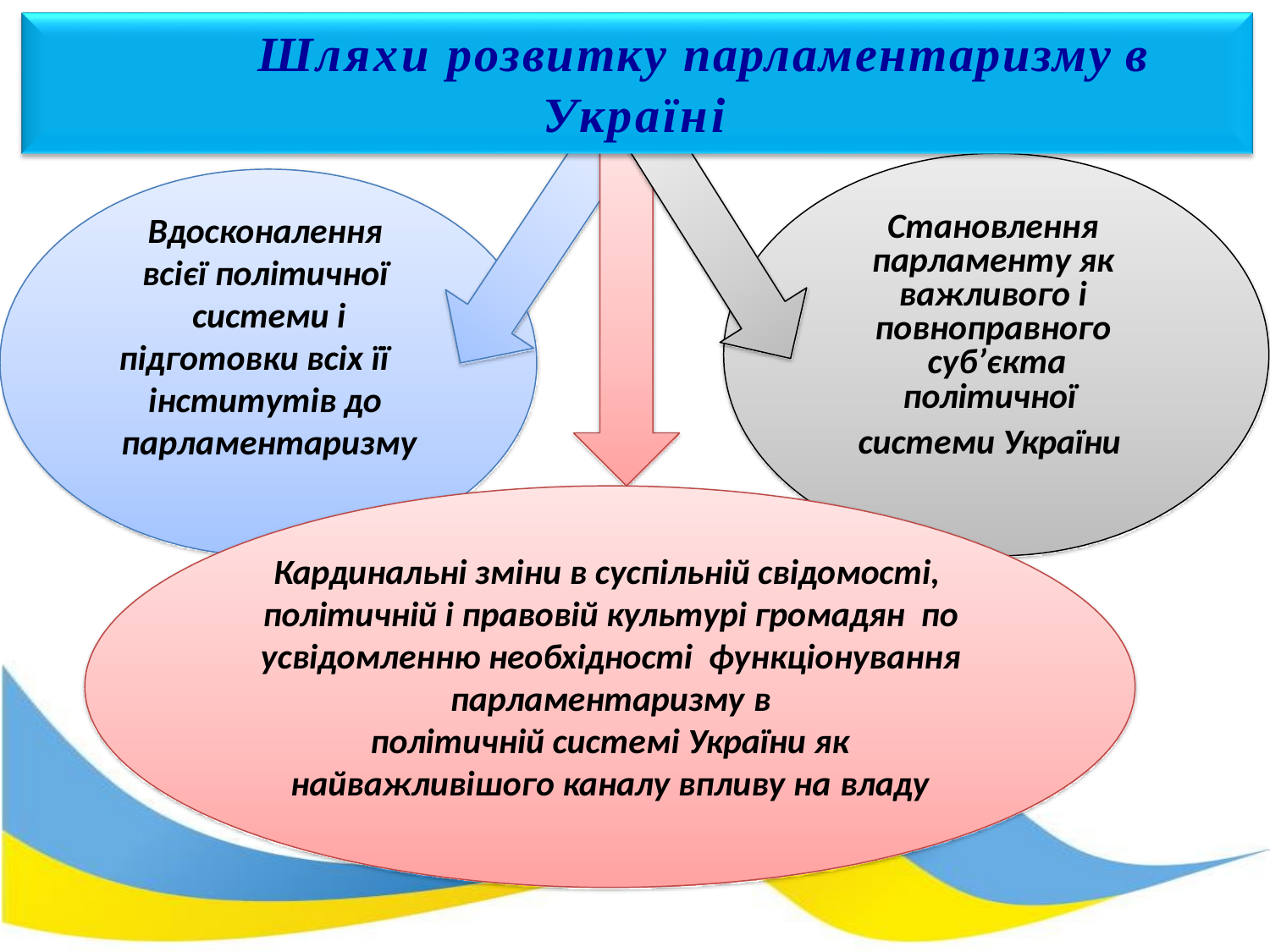

# Шляхи розвитку парламентаризму в
Україні

Становлення  парламенту як  важливого і  повноправного  суб’єкта
політичної
системи України
Вдосконалення  всієї політичної  системи і
підготовки всіх її
інститутів до  парламентаризму
Кардинальні зміни в суспільній свідомості,  політичній і правовій культурі громадян  по усвідомленню необхідності  функціонування парламентаризму в
політичній системі України як
найважливішого каналу впливу на владу
9